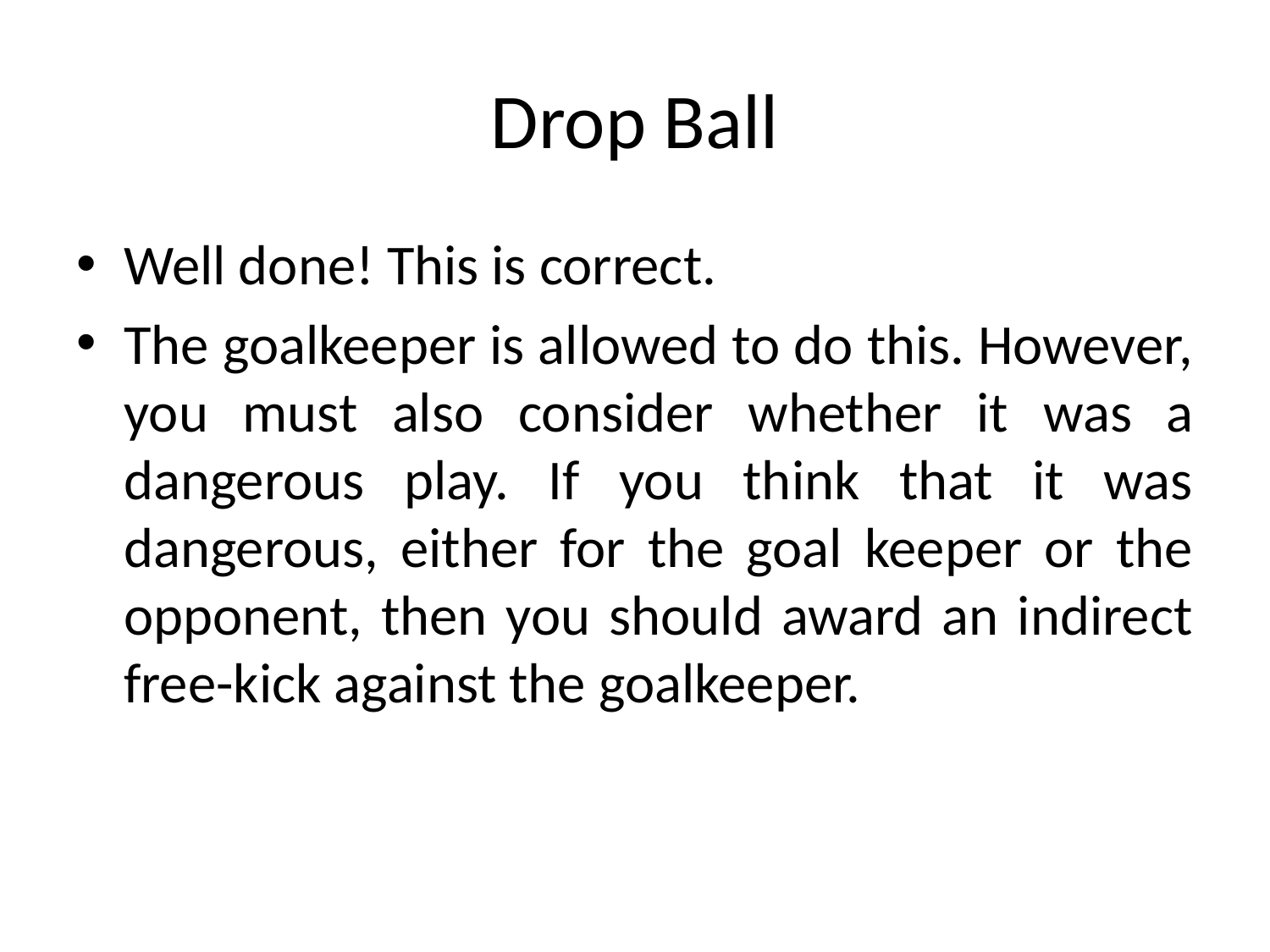

# Drop Ball
Well done! This is correct.
The goalkeeper is allowed to do this. However, you must also consider whether it was a dangerous play. If you think that it was dangerous, either for the goal keeper or the opponent, then you should award an indirect free-kick against the goalkeeper.